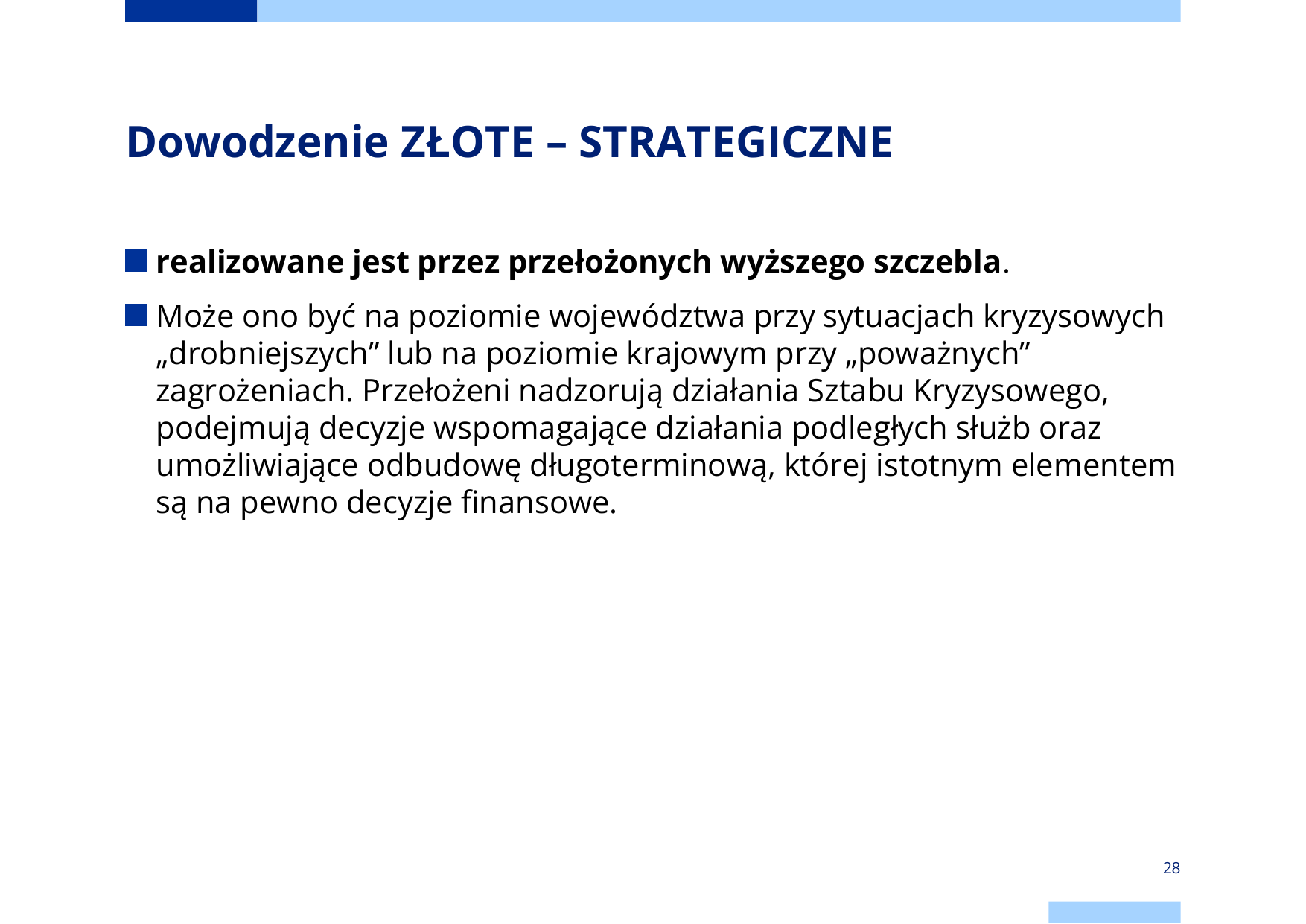

# Dowodzenie ZŁOTE – STRATEGICZNE
realizowane jest przez przełożonych wyższego szczebla.
Może ono być na poziomie województwa przy sytuacjach kryzysowych „drobniejszych” lub na poziomie krajowym przy „poważnych” zagrożeniach. Przełożeni nadzorują działania Sztabu Kryzysowego, podejmują decyzje wspomagające działania podległych służb oraz umożliwiające odbudowę długoterminową, której istotnym elementem są na pewno decyzje finansowe.

28